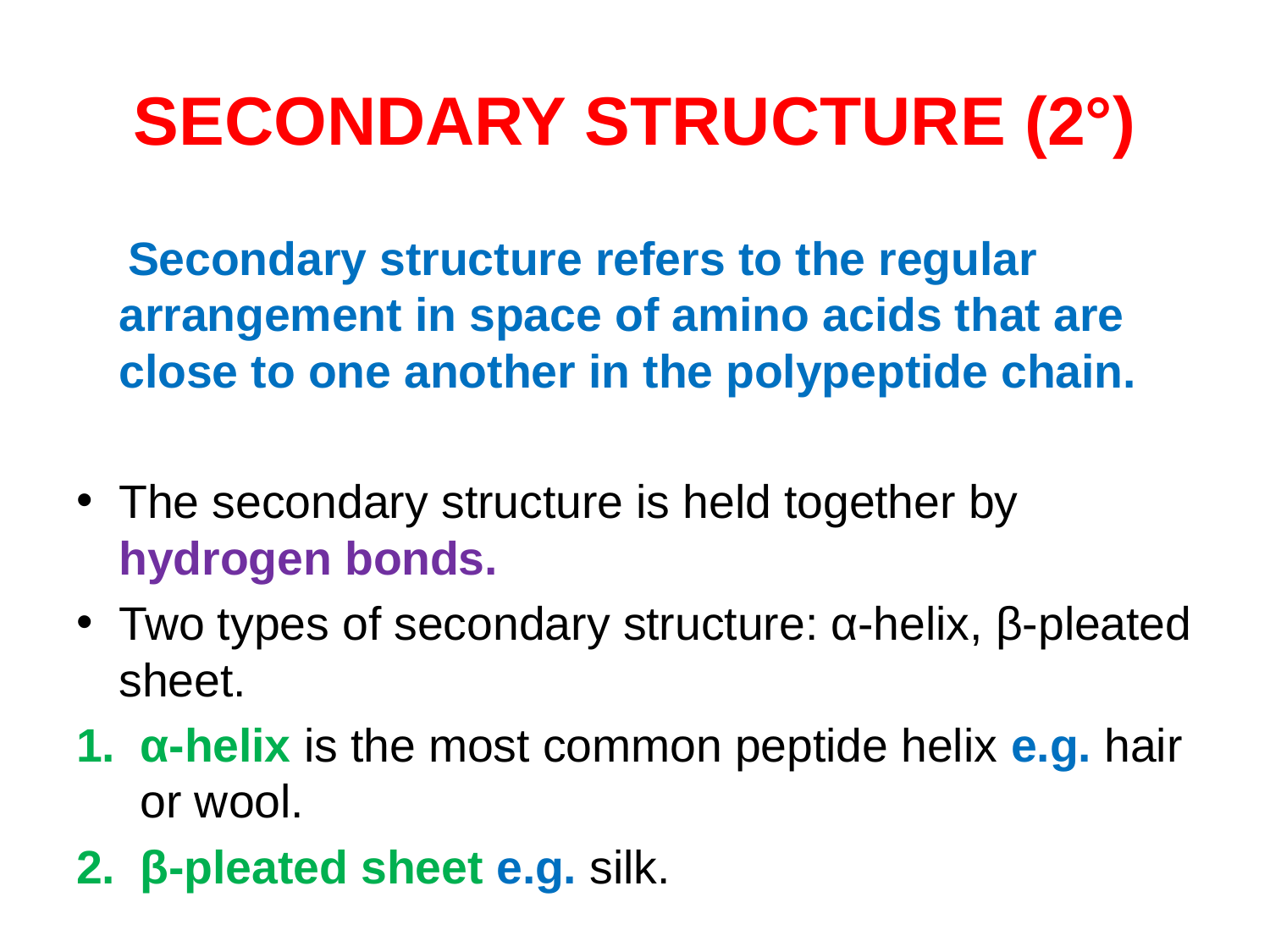

# SECONDARY STRUCTURE (2°)
    Secondary structure refers to the regular arrangement in space of amino acids that are close to one another in the polypeptide chain.

The secondary structure is held together by hydrogen bonds.
Two types of secondary structure: α-helix, β-pleated sheet.
α-helix is the most common peptide helix e.g. hair or wool.
β-pleated sheet e.g. silk.